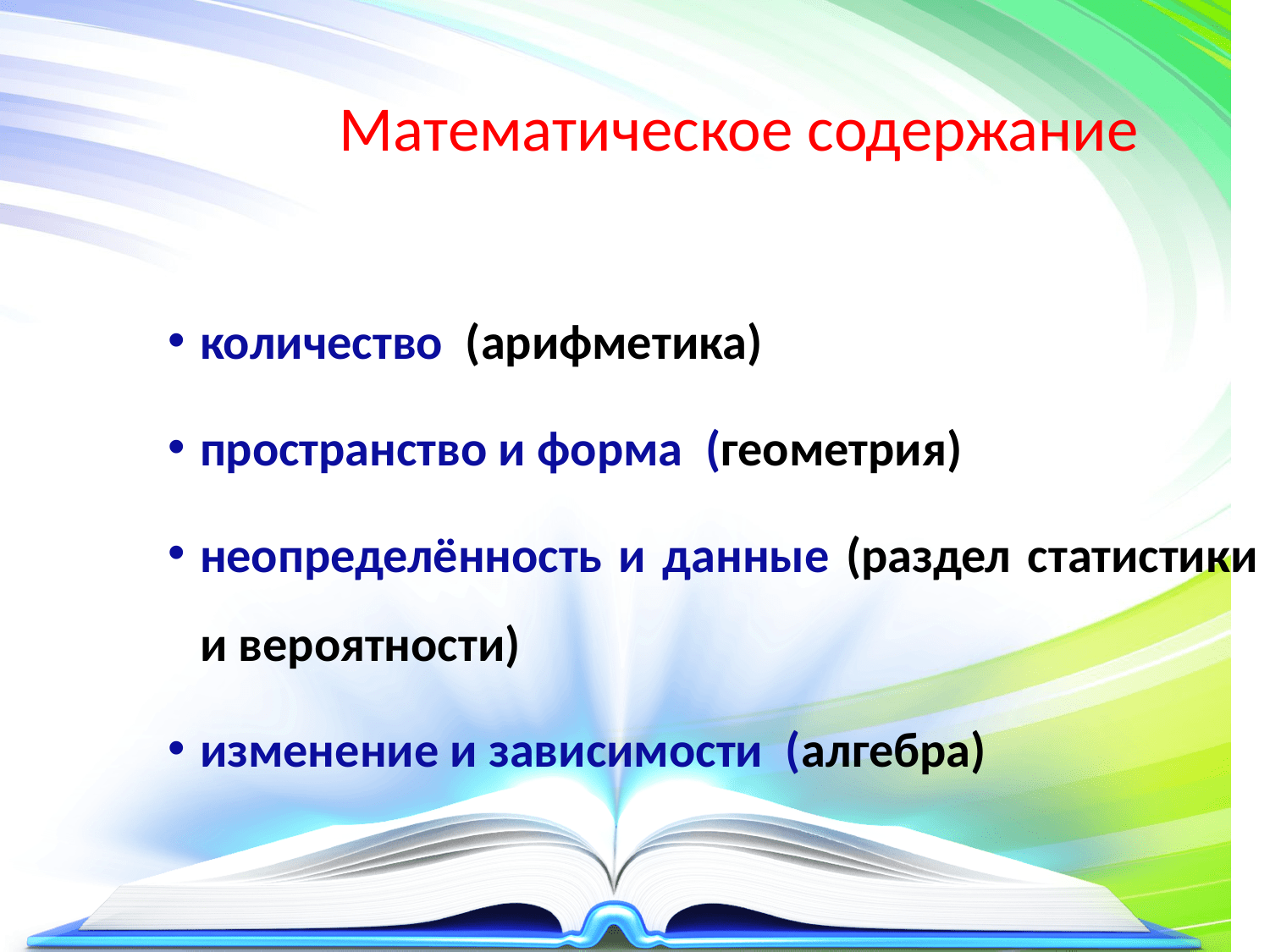

# Математическое содержание
количество  (арифметика)
пространство и форма  (геометрия)
неопределённость и данные (раздел статистики и вероятности)
изменение и зависимости  (алгебра)